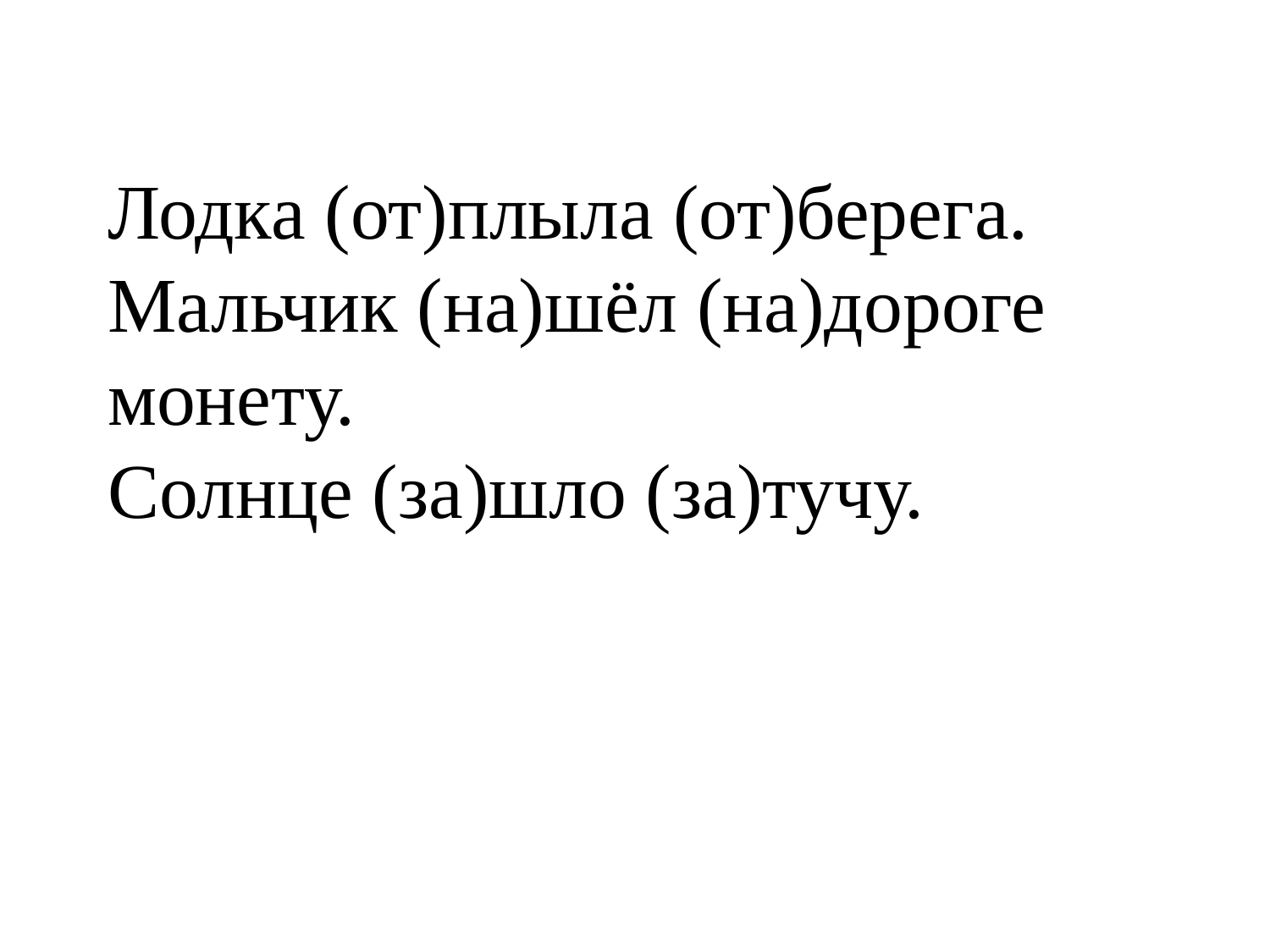

# Лодка (от)плыла (от)берега. Мальчик (на)шёл (на)дороге монету. Солнце (за)шло (за)тучу.